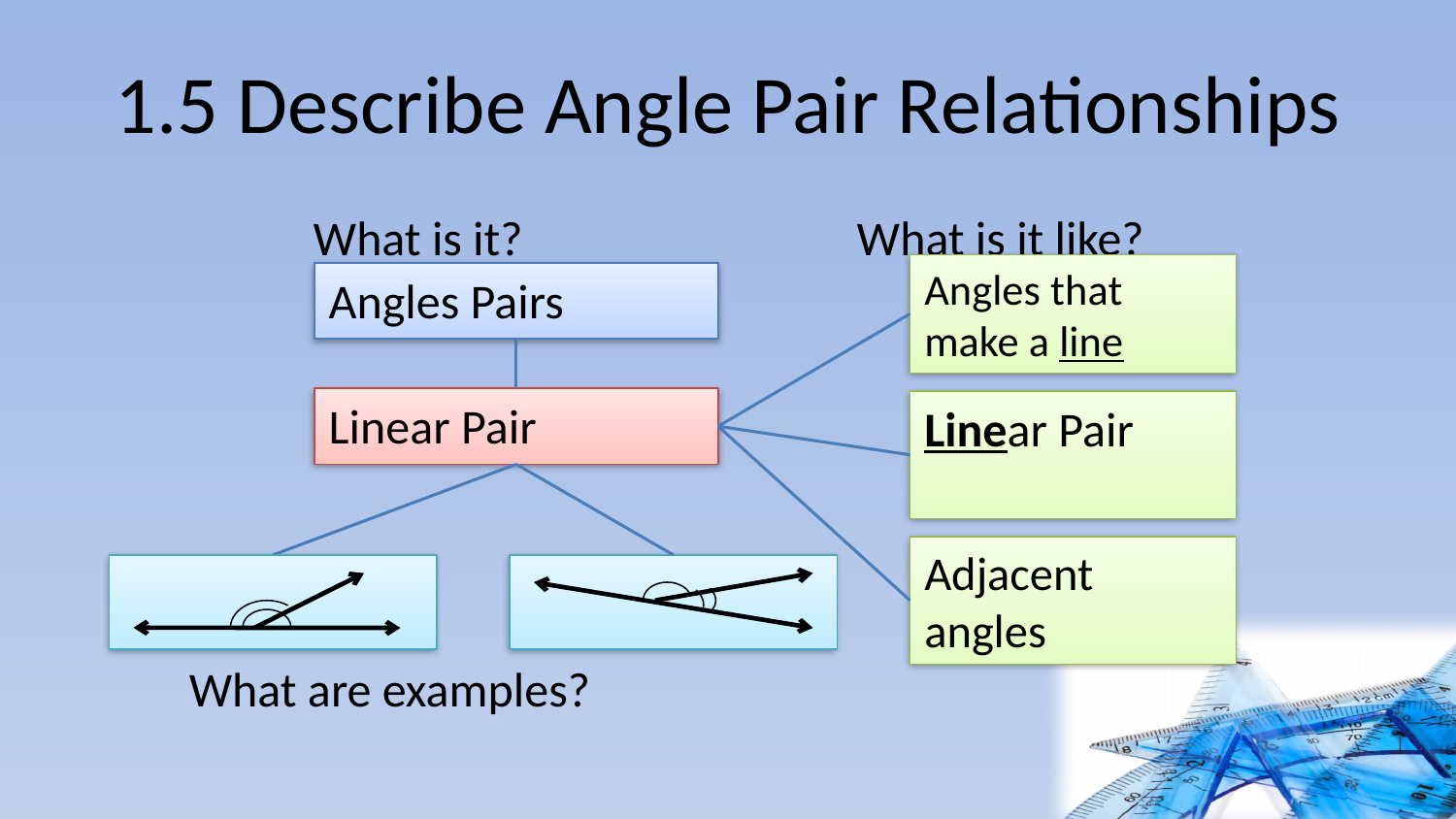

# 1.5 Describe Angle Pair Relationships
What is it?
What is it like?
Angles that make a line
Angles Pairs
Linear Pair
Linear Pair
Adjacent angles

What are examples?